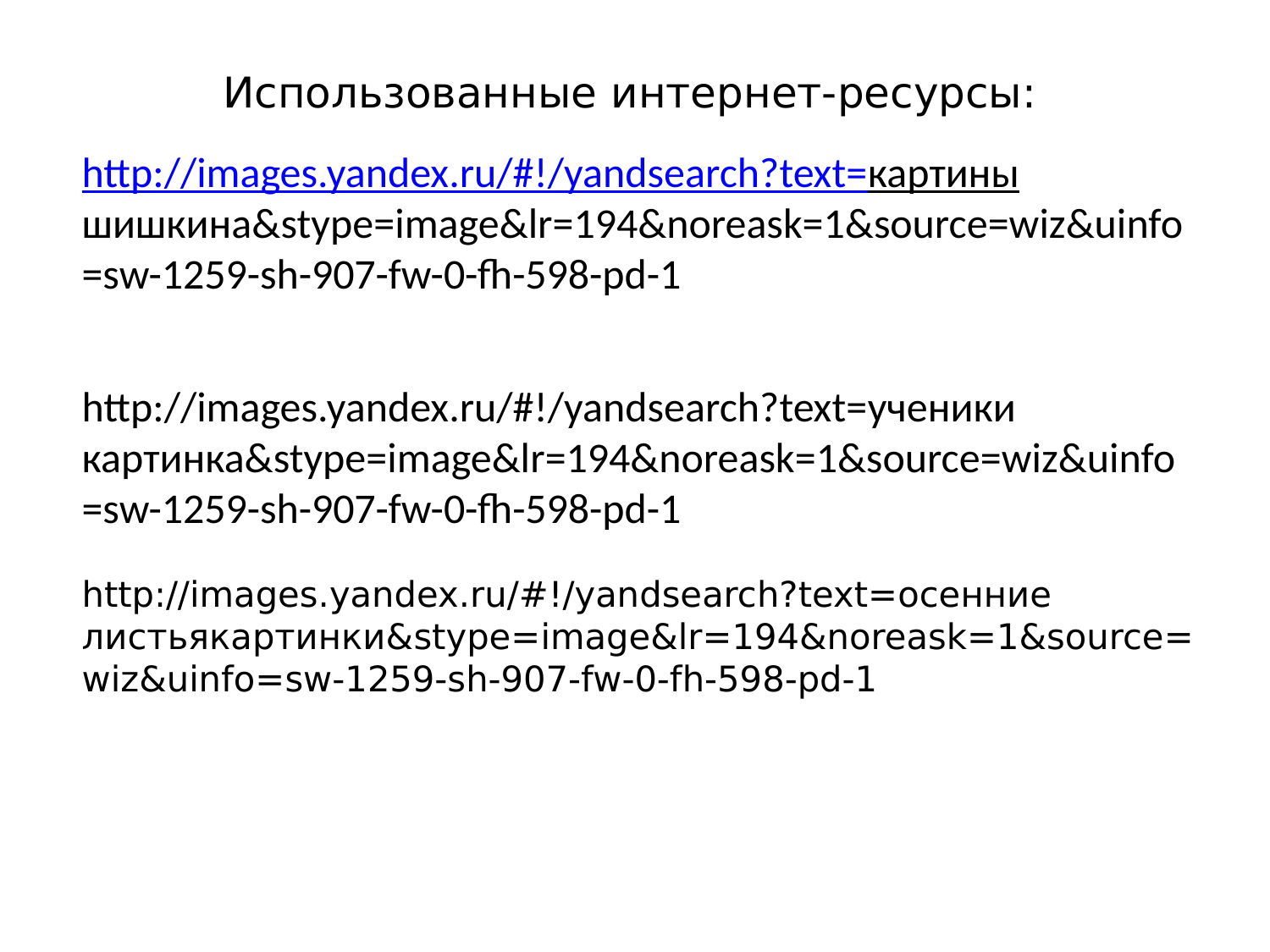

Использованные интернет-ресурсы:

http://images.yandex.ru/#!/yandsearch?text=картины шишкина&stype=image&lr=194&noreask=1&source=wiz&uinfo=sw-1259-sh-907-fw-0-fh-598-pd-1
http://images.yandex.ru/#!/yandsearch?text=ученики картинка&stype=image&lr=194&noreask=1&source=wiz&uinfo=sw-1259-sh-907-fw-0-fh-598-pd-1
http://images.yandex.ru/#!/yandsearch?text=осенние листьякартинки&stype=image&lr=194&noreask=1&source=wiz&uinfo=sw-1259-sh-907-fw-0-fh-598-pd-1